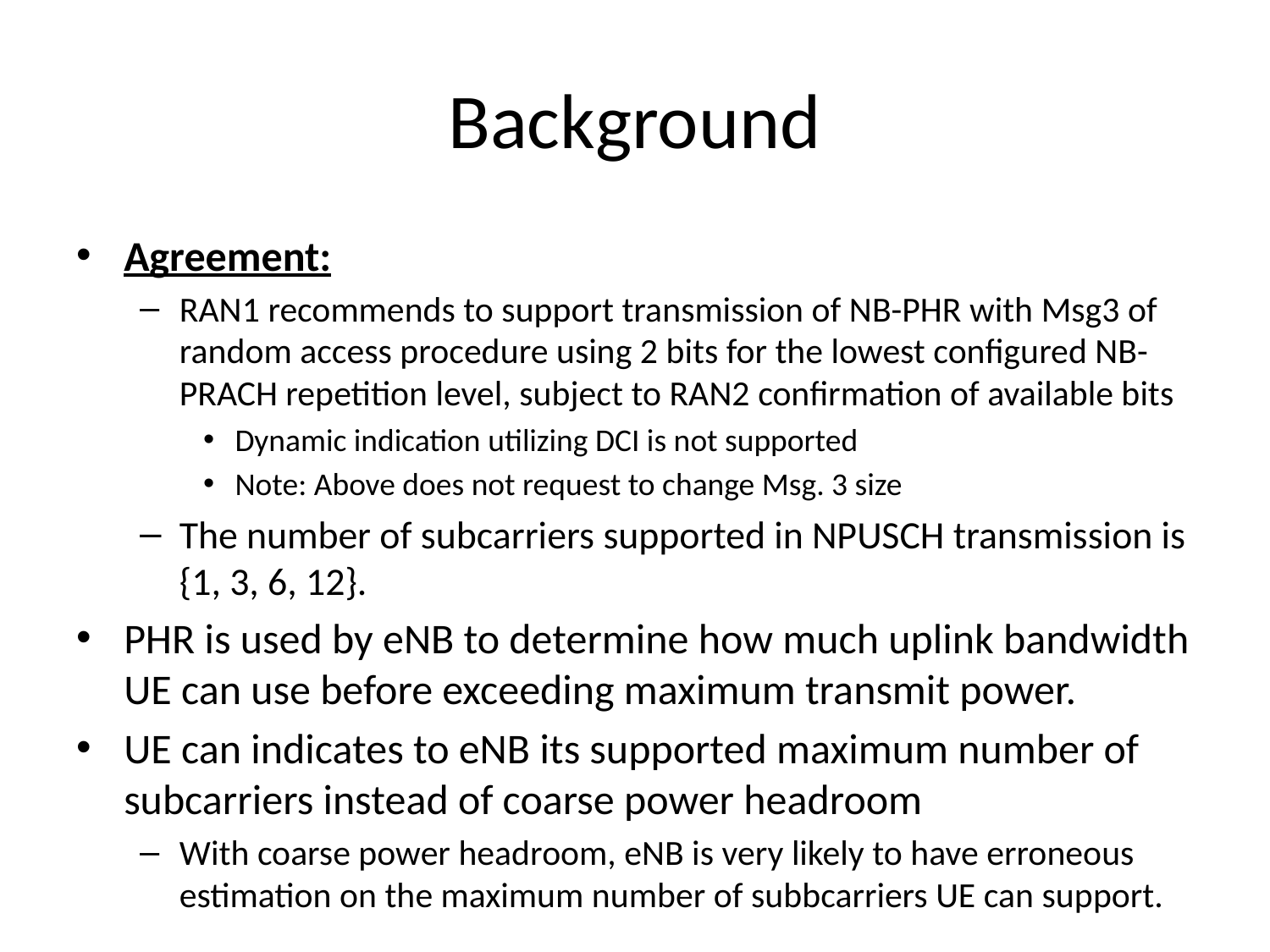

# Background
Agreement:
RAN1 recommends to support transmission of NB-PHR with Msg3 of random access procedure using 2 bits for the lowest configured NB-PRACH repetition level, subject to RAN2 confirmation of available bits
Dynamic indication utilizing DCI is not supported
Note: Above does not request to change Msg. 3 size
The number of subcarriers supported in NPUSCH transmission is {1, 3, 6, 12}.
PHR is used by eNB to determine how much uplink bandwidth UE can use before exceeding maximum transmit power.
UE can indicates to eNB its supported maximum number of subcarriers instead of coarse power headroom
With coarse power headroom, eNB is very likely to have erroneous estimation on the maximum number of subbcarriers UE can support.